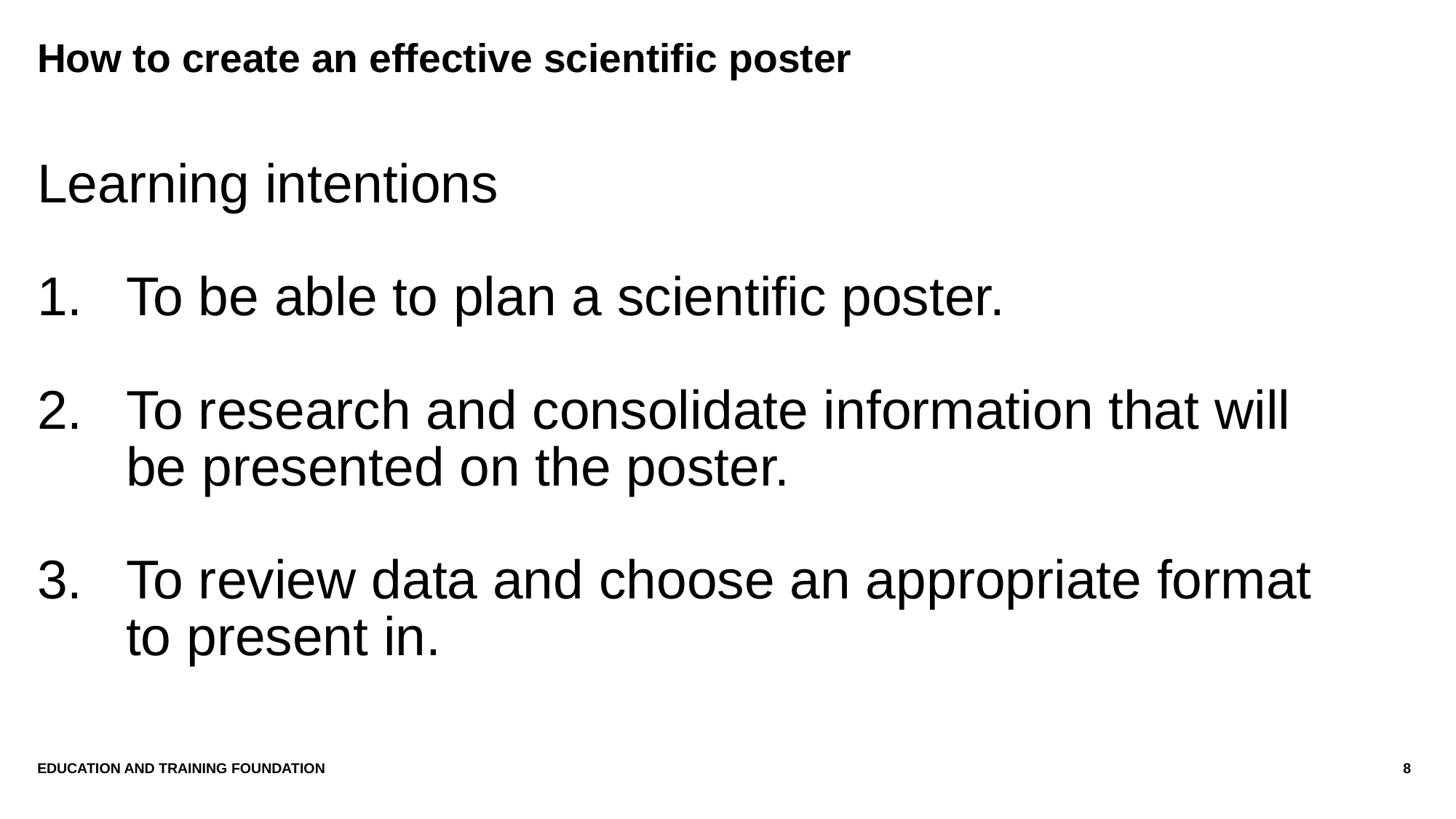

# How to create an effective scientific poster
Learning intentions

To be able to plan a scientific poster.

To research and consolidate information that will be presented on the poster.

To review data and choose an appropriate format to present in.

Education and Training Foundation
8